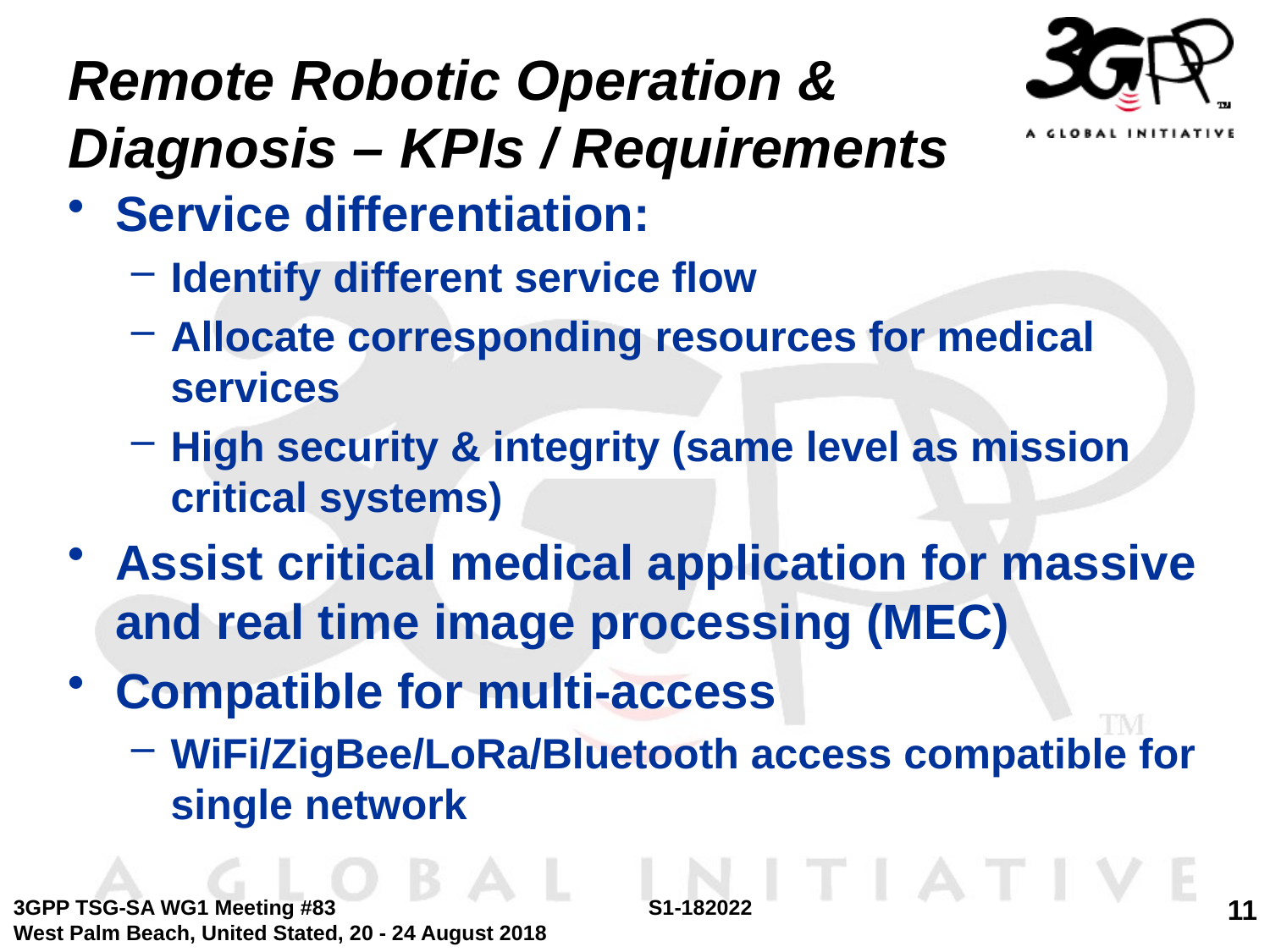

# Remote Robotic Operation & Diagnosis – KPIs / Requirements
Service differentiation:
Identify different service flow
Allocate corresponding resources for medical services
High security & integrity (same level as mission critical systems)
Assist critical medical application for massive and real time image processing (MEC)
Compatible for multi-access
WiFi/ZigBee/LoRa/Bluetooth access compatible for single network
11